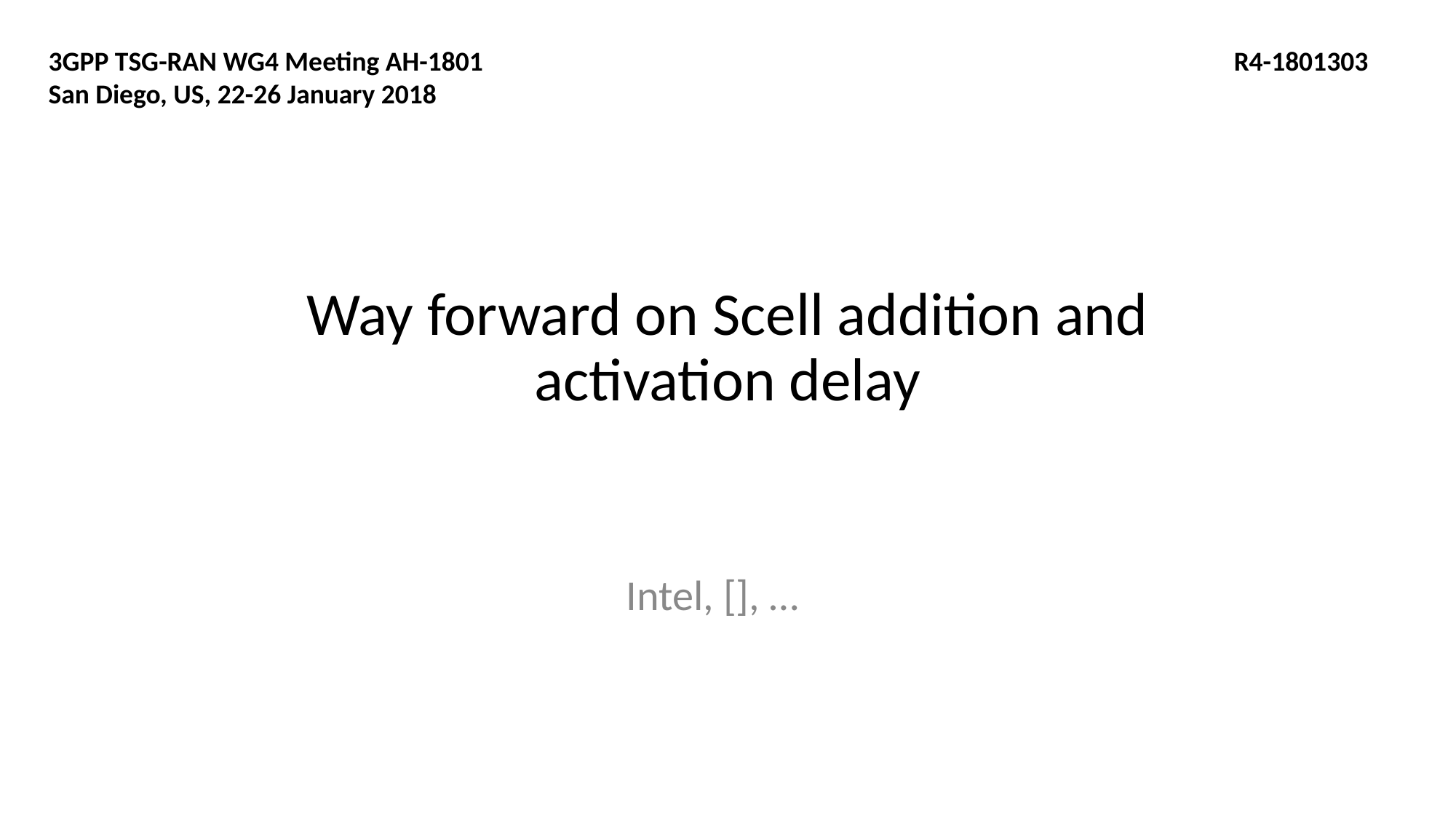

3GPP TSG-RAN WG4 Meeting AH-1801
San Diego, US, 22-26 January 2018
R4-1801303
# Way forward on Scell addition and activation delay
Intel, [], …